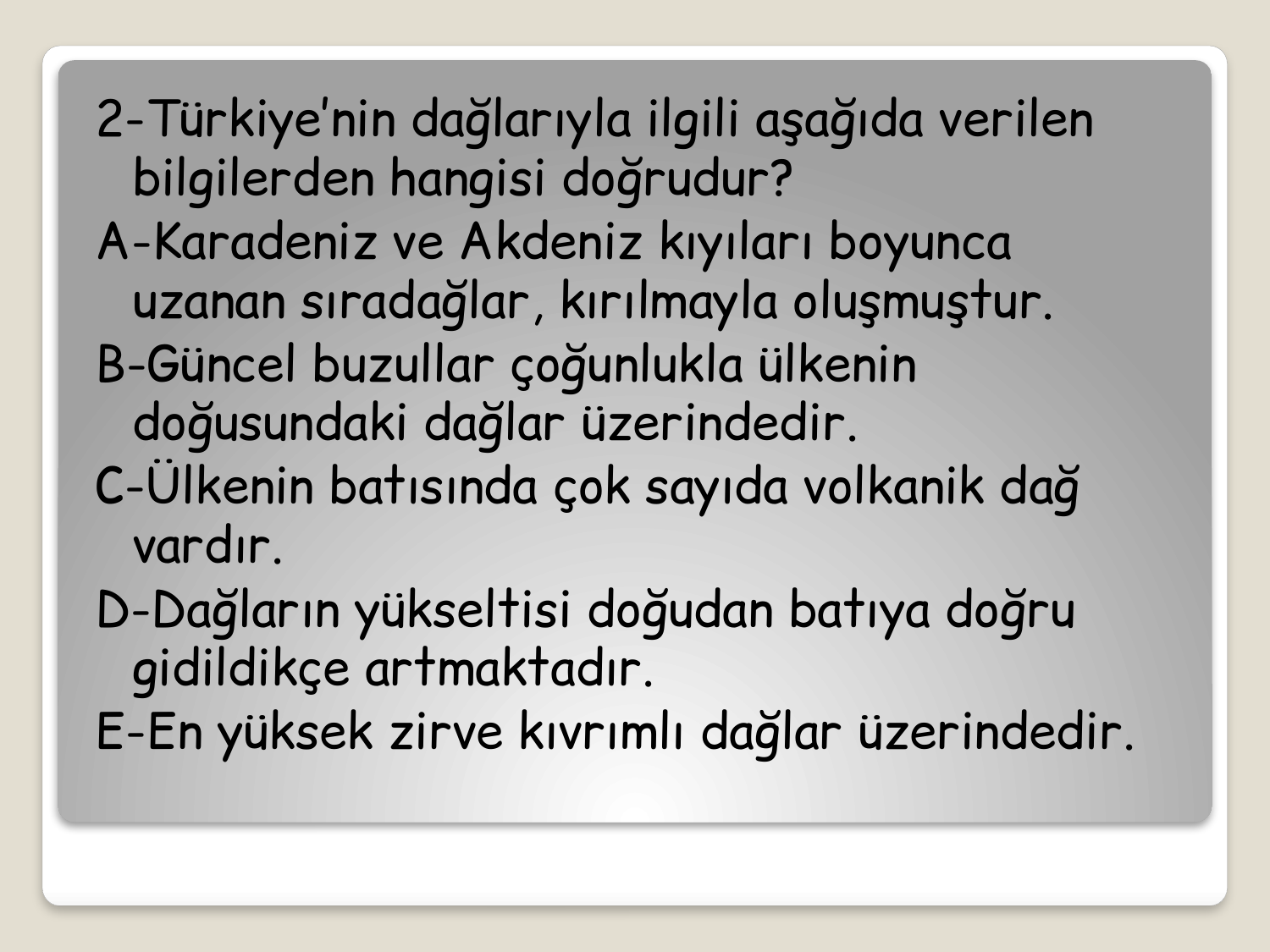

2-Türkiye’nin dağlarıyla ilgili aşağıda verilen bilgilerden hangisi doğrudur?
A-Karadeniz ve Akdeniz kıyıları boyunca  uzanan sıradağlar, kırılmayla oluşmuştur.
B-Güncel buzullar çoğunlukla ülkenin doğusundaki dağlar üzerindedir.
C-Ülkenin batısında çok sayıda volkanik dağ vardır.
D-Dağların yükseltisi doğudan batıya doğru gidildikçe artmaktadır.
E-En yüksek zirve kıvrımlı dağlar üzerindedir.